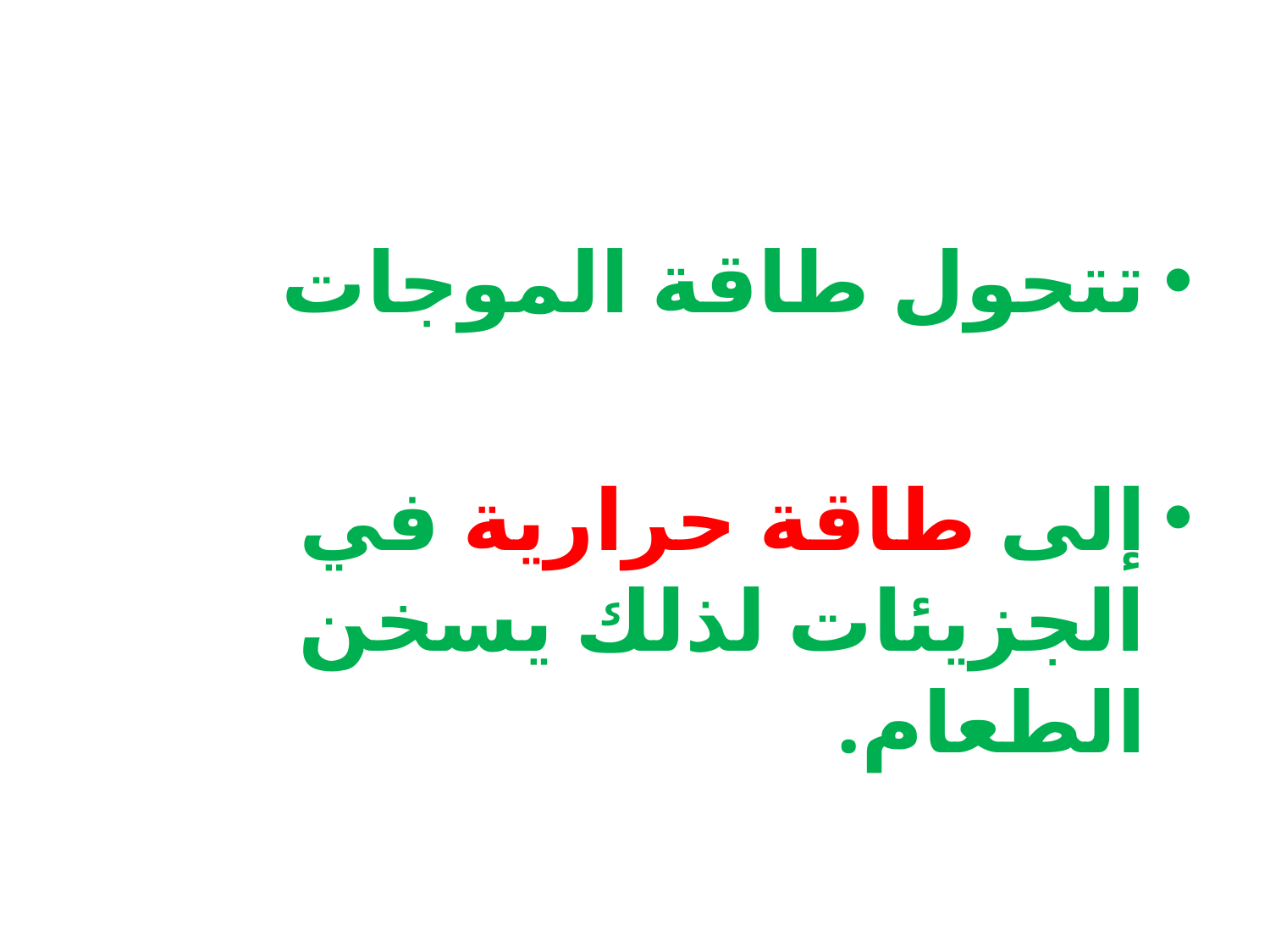

تتحول طاقة الموجات

إلى طاقة حرارية في الجزيئات لذلك يسخن الطعام.